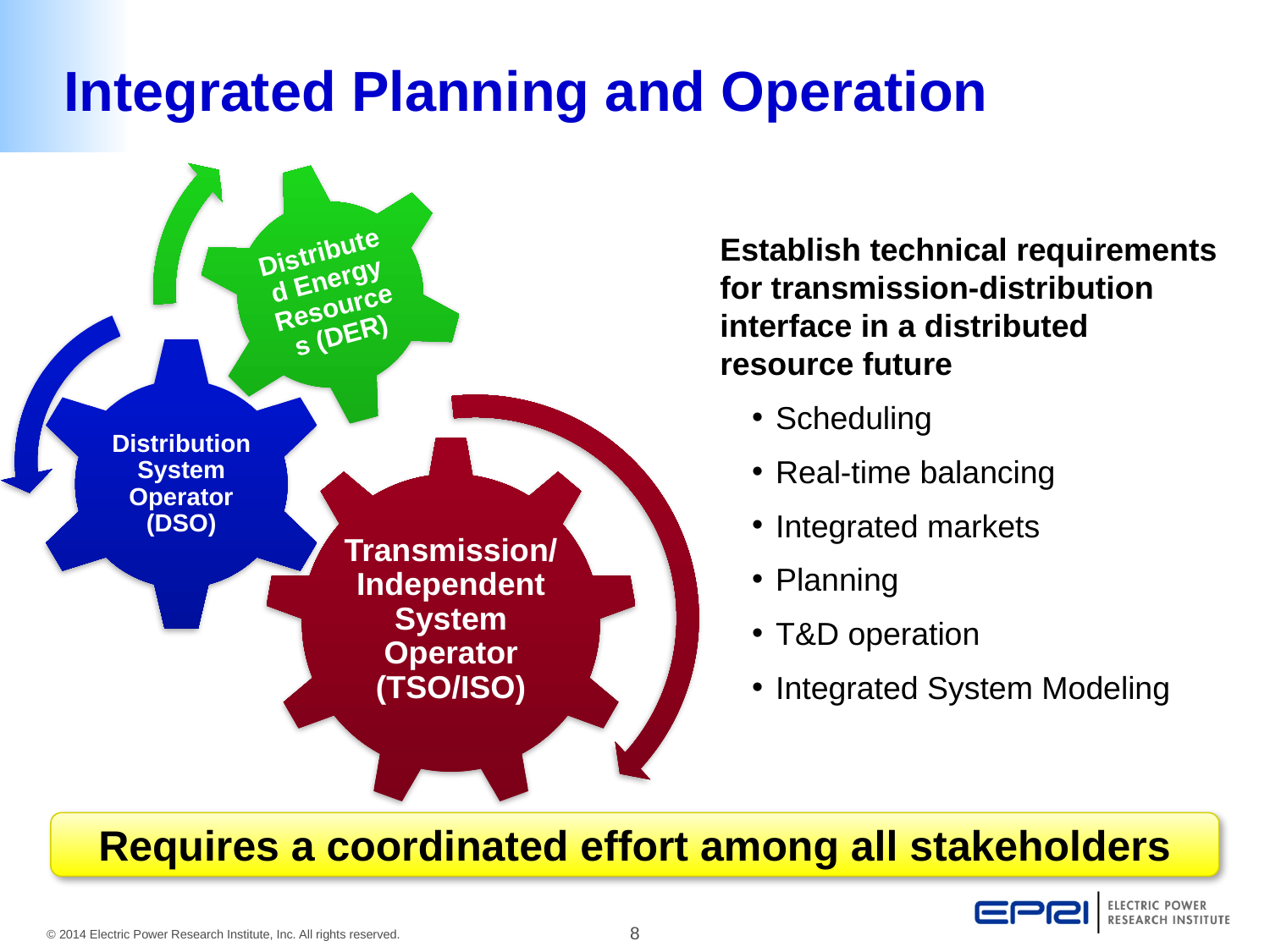

# Integrated Planning and Operation
Transmission/ Independent System Operator (TSO/ISO)
Distribution System Operator (DSO)
Distributed Energy Resources (DER)
Establish technical requirements for transmission-distribution interface in a distributed resource future
Scheduling
Real-time balancing
Integrated markets
Planning
T&D operation
Integrated System Modeling
Requires a coordinated effort among all stakeholders